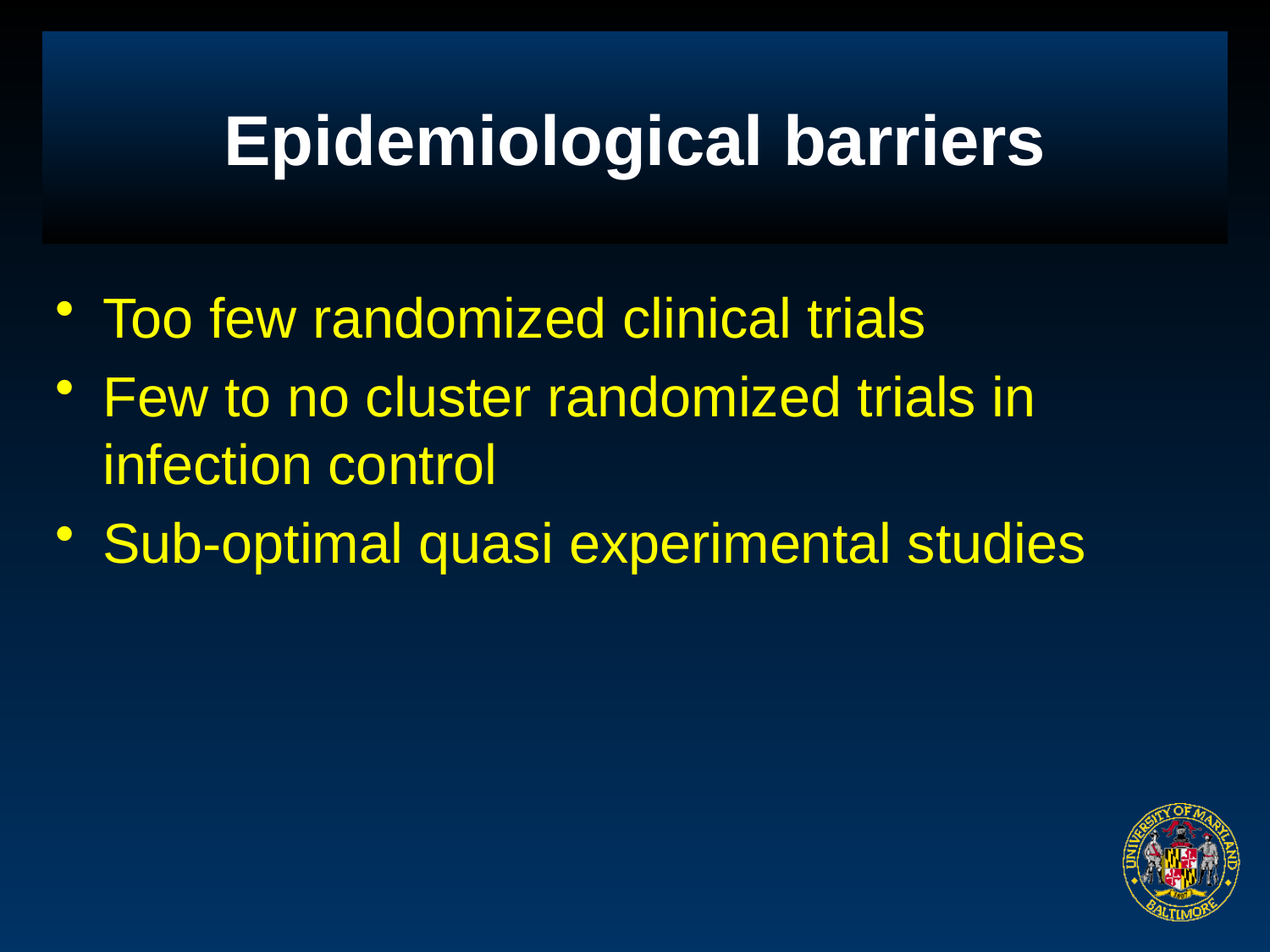

# Epidemiological barriers
Too few randomized clinical trials
Few to no cluster randomized trials in infection control
Sub-optimal quasi experimental studies